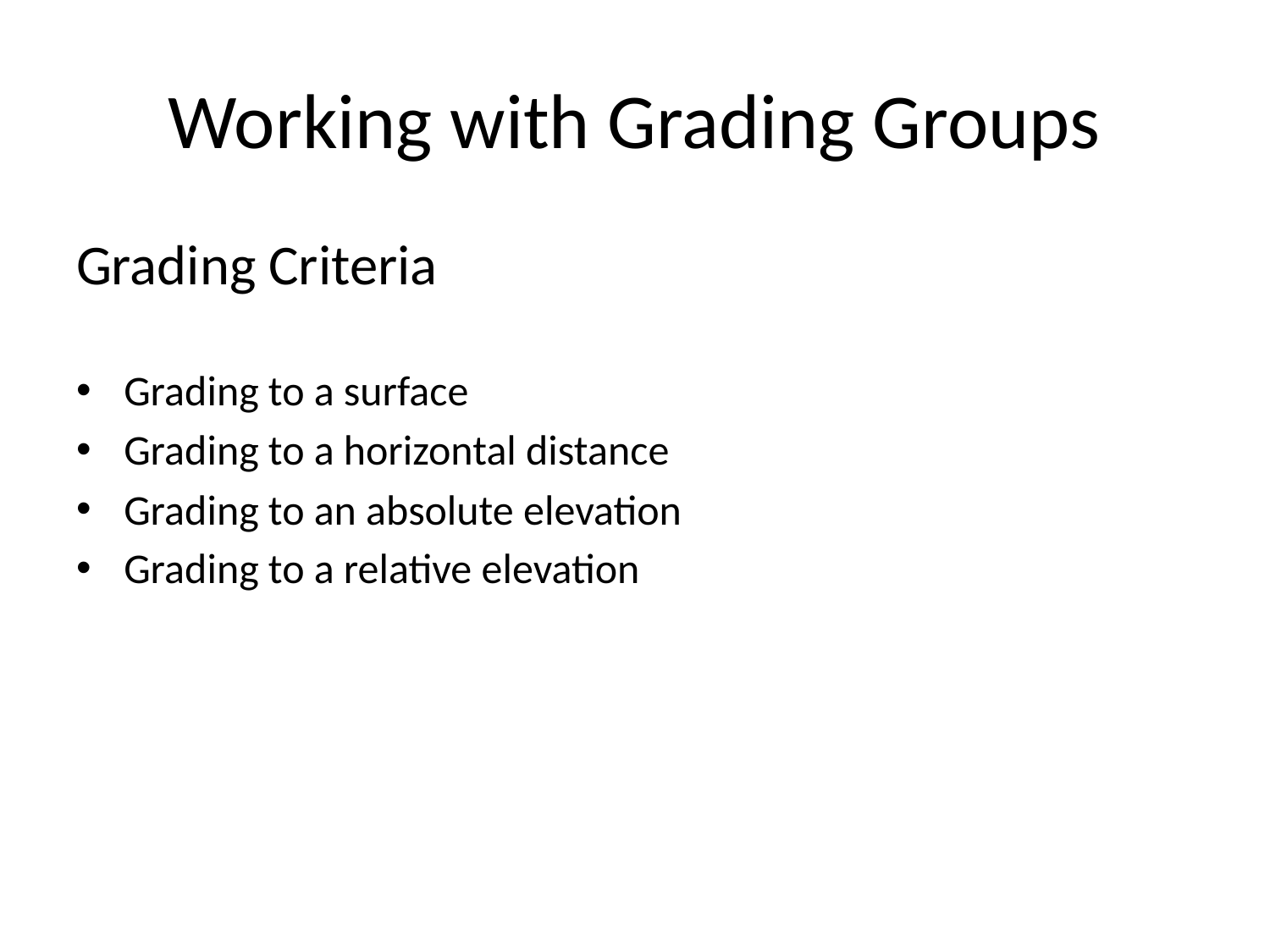

# Working with Grading Groups
Grading Criteria

Grading to a surface
Grading to a horizontal distance
Grading to an absolute elevation
Grading to a relative elevation